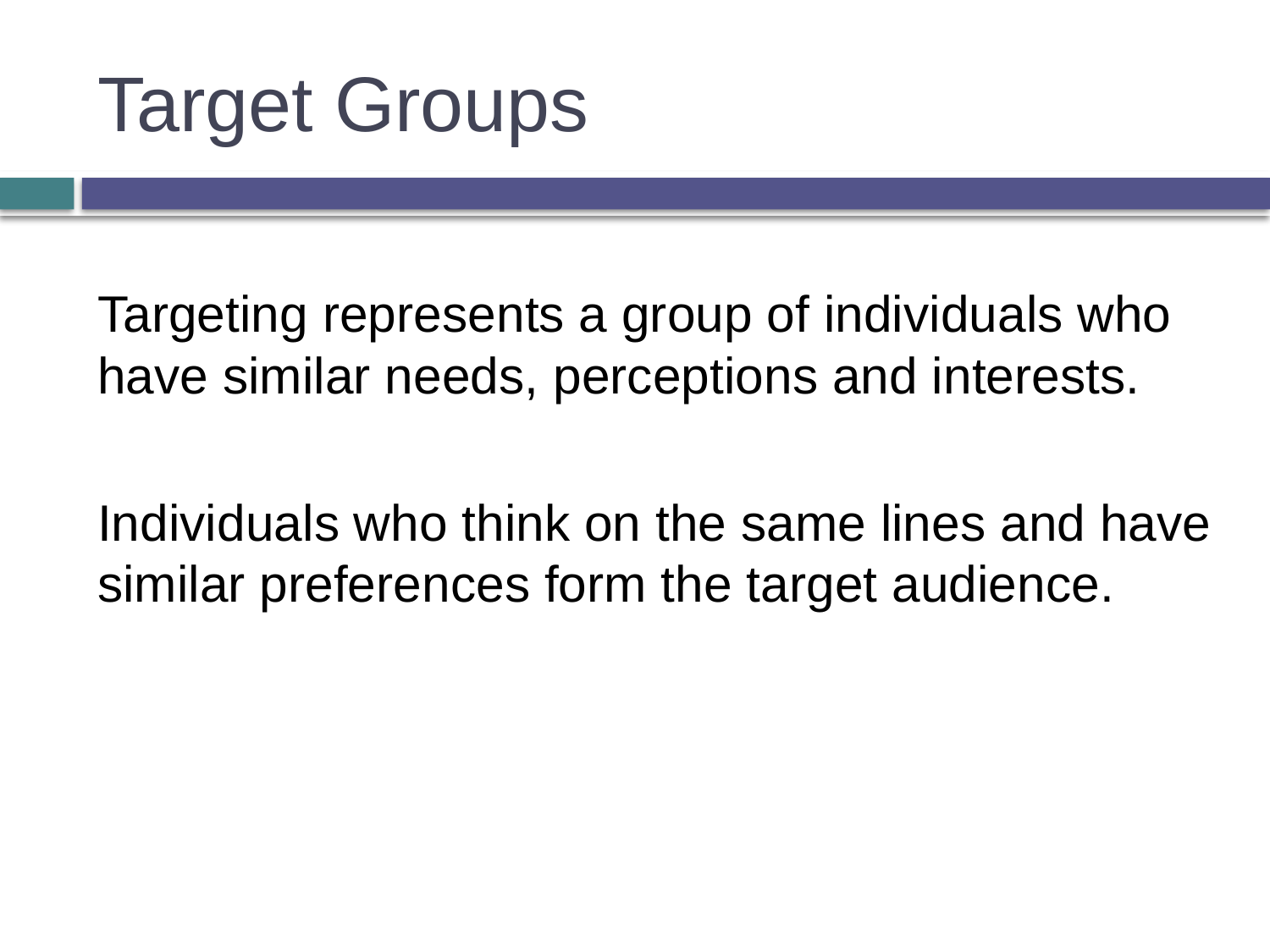

# Target Groups
Targeting represents a group of individuals who have similar needs, perceptions and interests.

Individuals who think on the same lines and have similar preferences form the target audience.